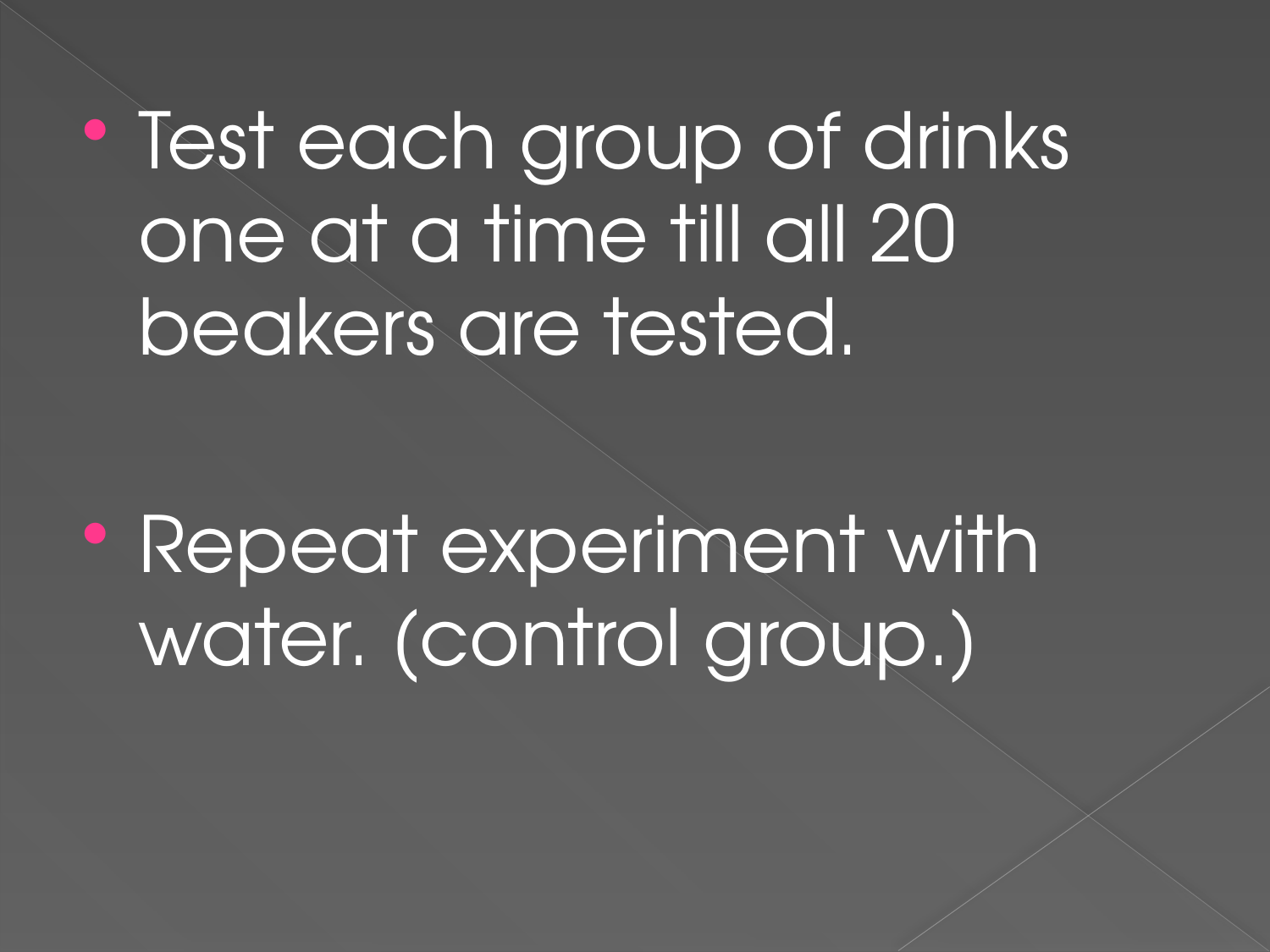

Test each group of drinks one at a time till all 20 beakers are tested.

Repeat experiment with water. (control group.)